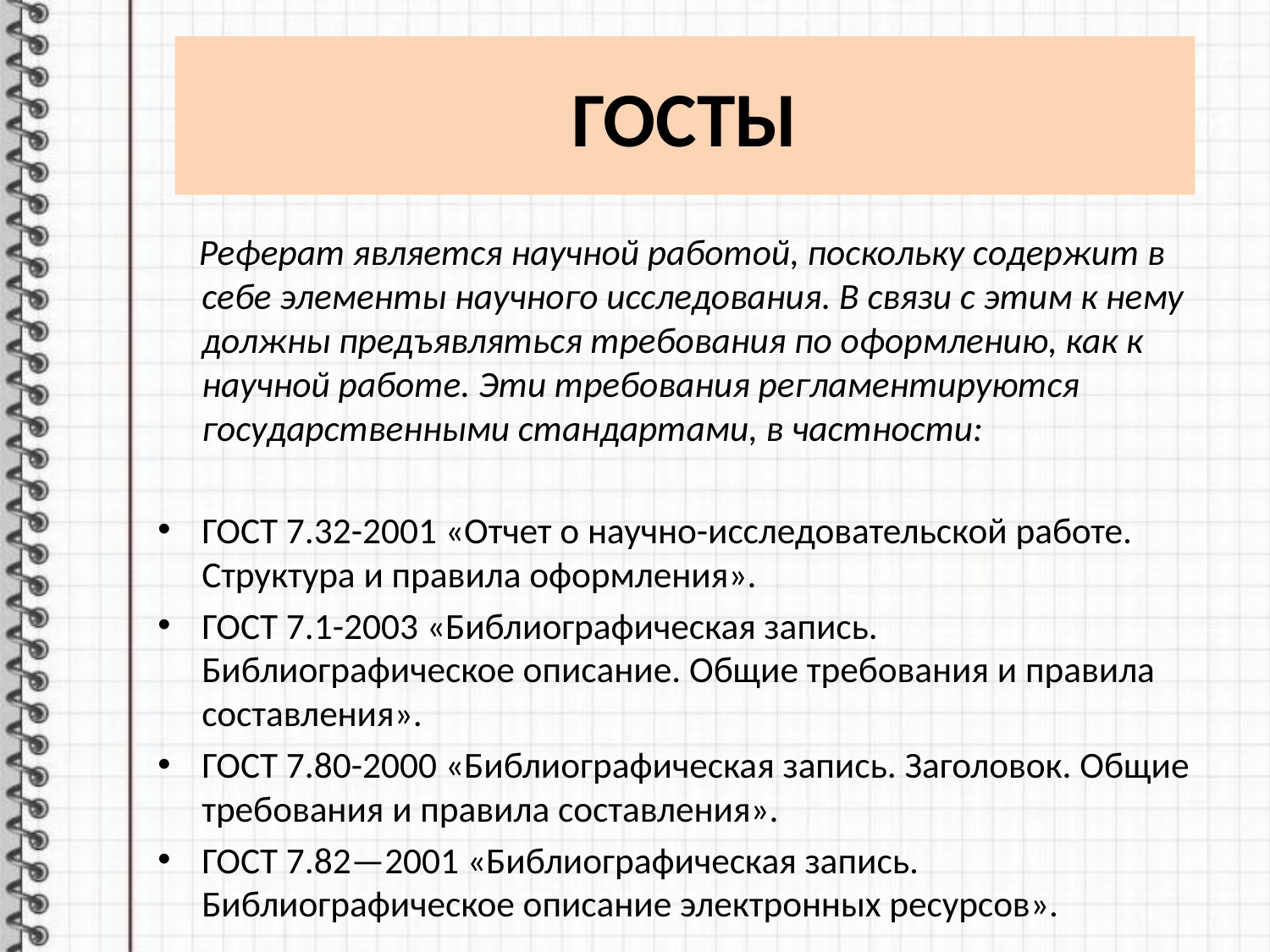

# ГОСТЫ
     Реферат является научной работой, поскольку содержит в себе элементы научного исследования. В связи с этим к нему должны предъявляться требования по оформлению, как к научной работе. Эти требования регламентируются государственными стандартами, в частности:

ГОСТ 7.32-2001 «Отчет о научно-исследовательской работе. Структура и правила оформления».
ГОСТ 7.1-2003 «Библиографическая запись. Библиографическое описание. Общие требования и правила составления».
ГОСТ 7.80-2000 «Библиографическая запись. Заголовок. Общие требования и правила составления».
ГОСТ 7.82—2001 «Библиографическая запись. Библиографическое описание электронных ресурсов».